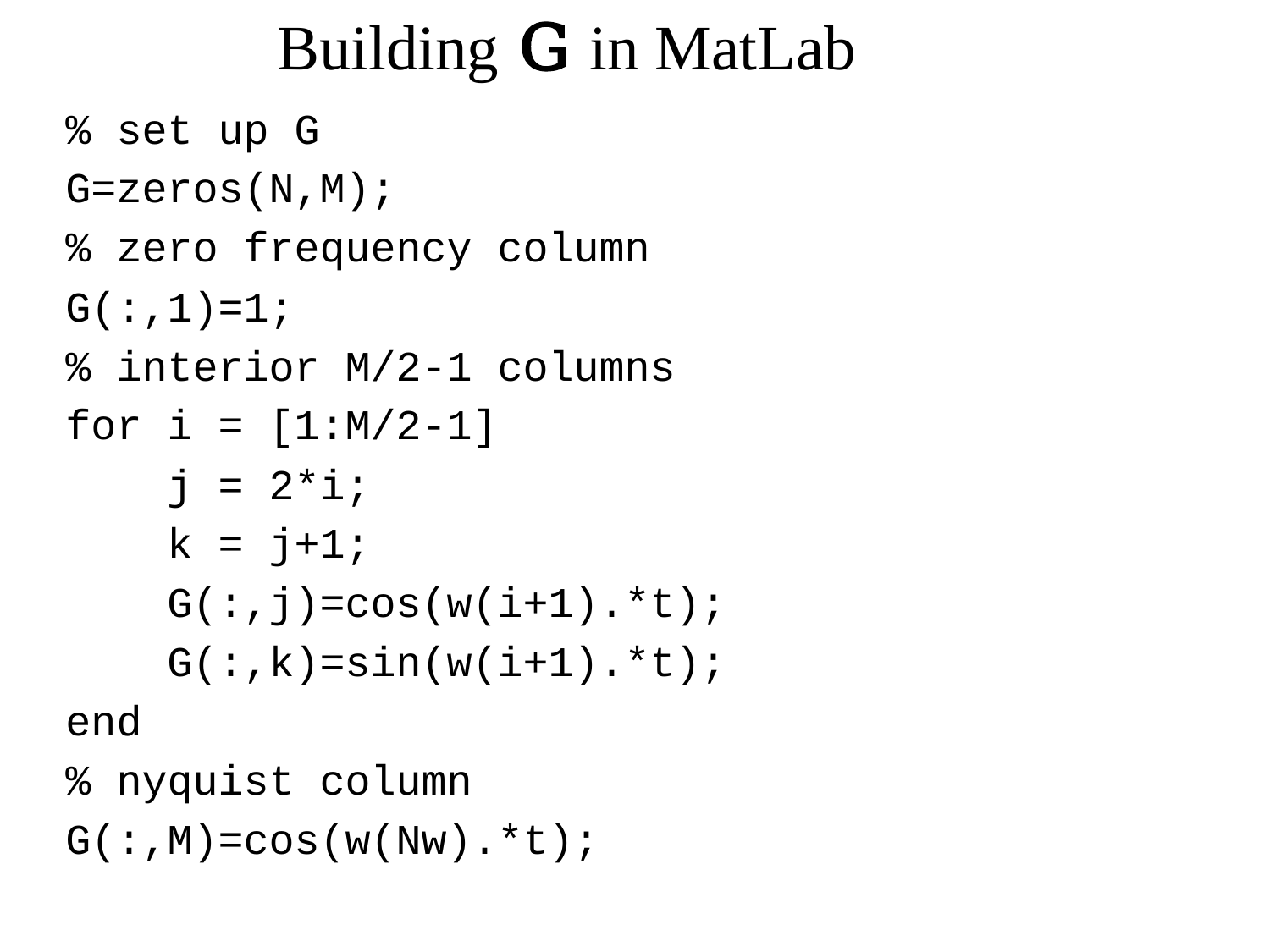

Building G in MatLab
% set up G
G=zeros(N,M);
% zero frequency column
G(:,1)=1;
% interior M/2-1 columns
for i = [1:M/2-1]
    j = 2*i;
    k = j+1;
    G(:,j)=cos(w(i+1).*t);
    G(:,k)=sin(w(i+1).*t);
end
% nyquist column
G(:,M)=cos(w(Nw).*t);